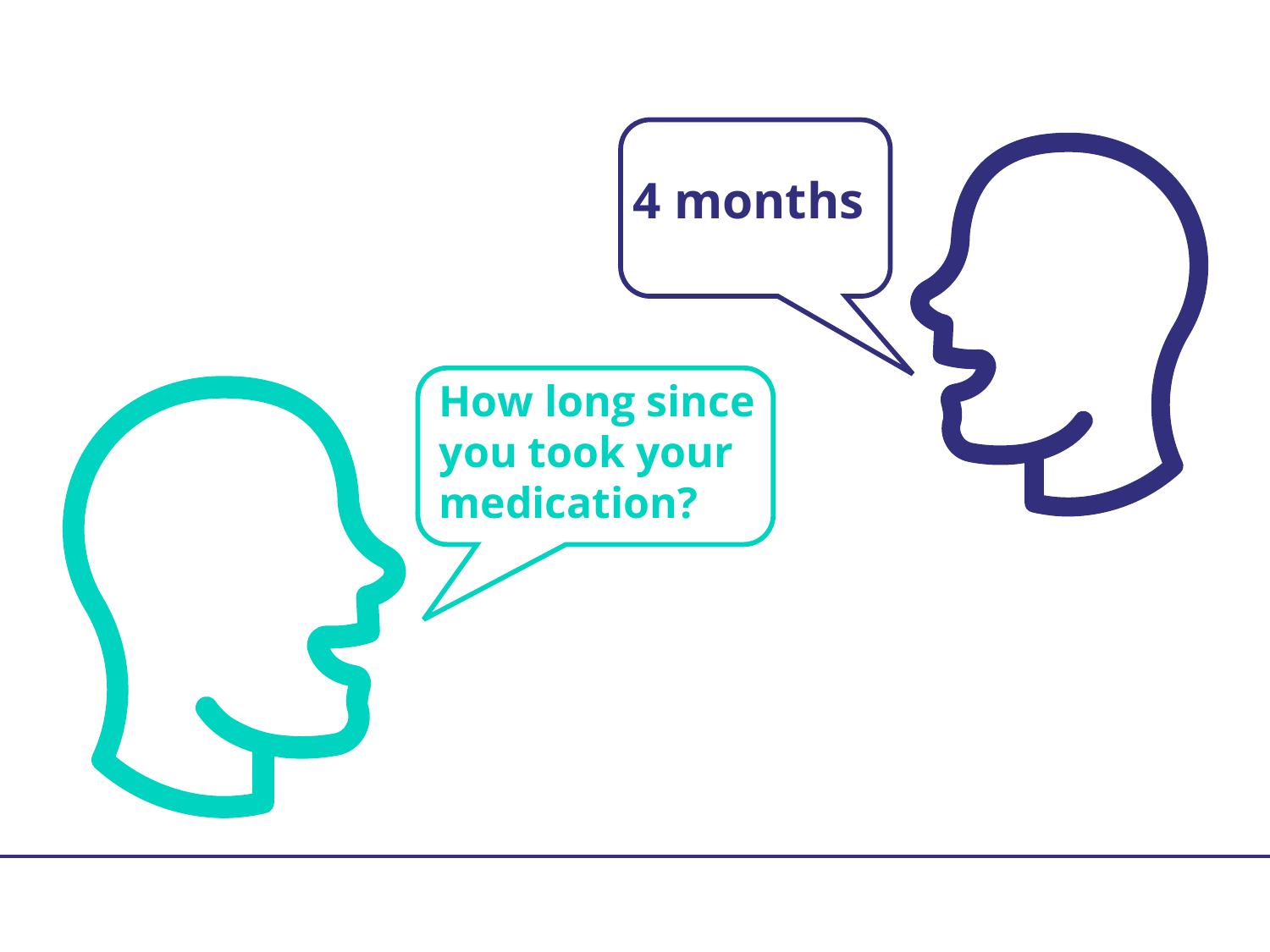

4 months

How long since you took your medication?